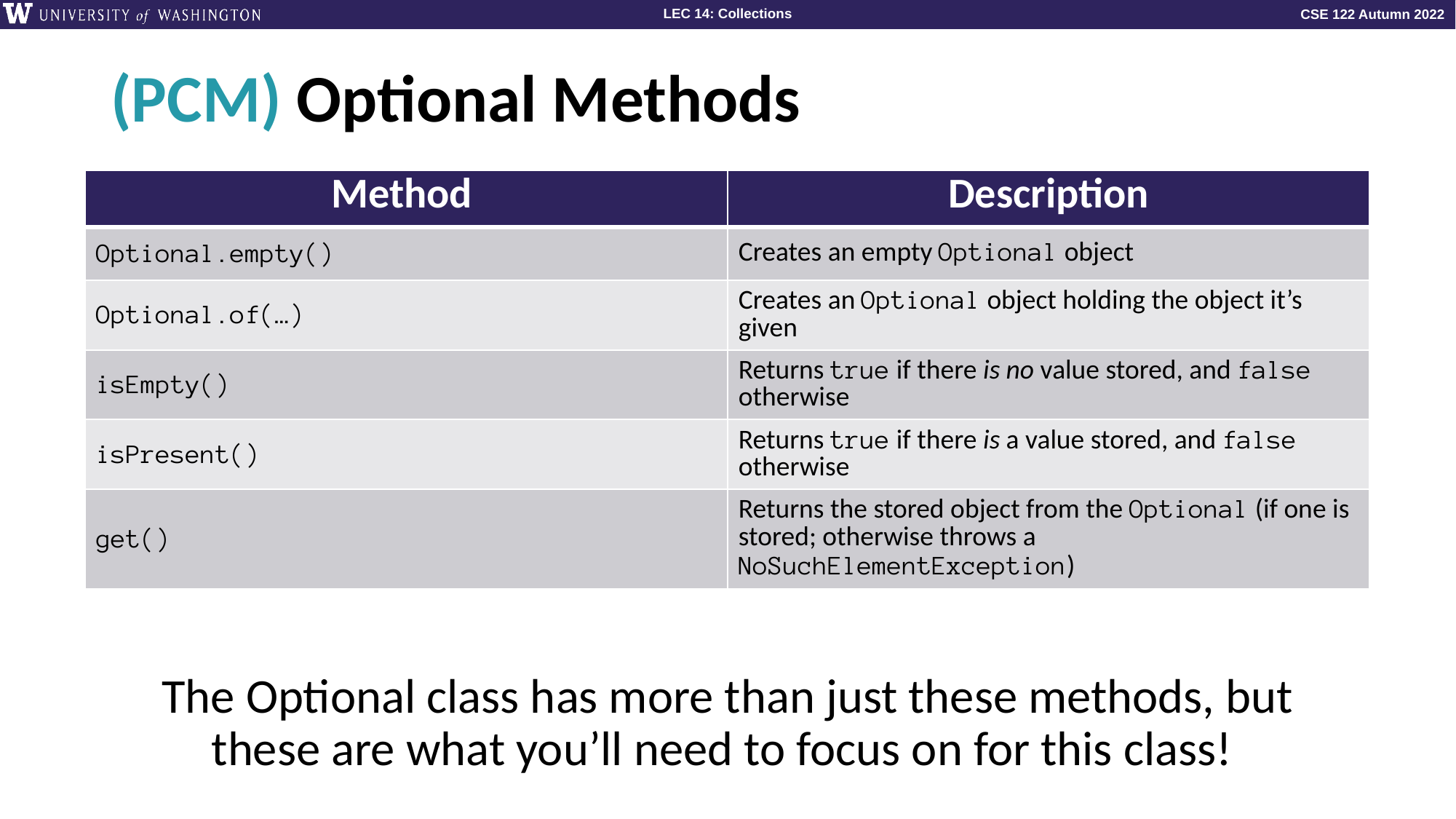

# (PCM) Optional Methods
| Method | Description |
| --- | --- |
| Optional.empty() | Creates an empty Optional object |
| Optional.of(…) | Creates an Optional object holding the object it’s given |
| isEmpty() | Returns true if there is no value stored, and false otherwise |
| isPresent() | Returns true if there is a value stored, and false otherwise |
| get() | Returns the stored object from the Optional (if one is stored; otherwise throws a NoSuchElementException) |
The Optional class has more than just these methods, but these are what you’ll need to focus on for this class!